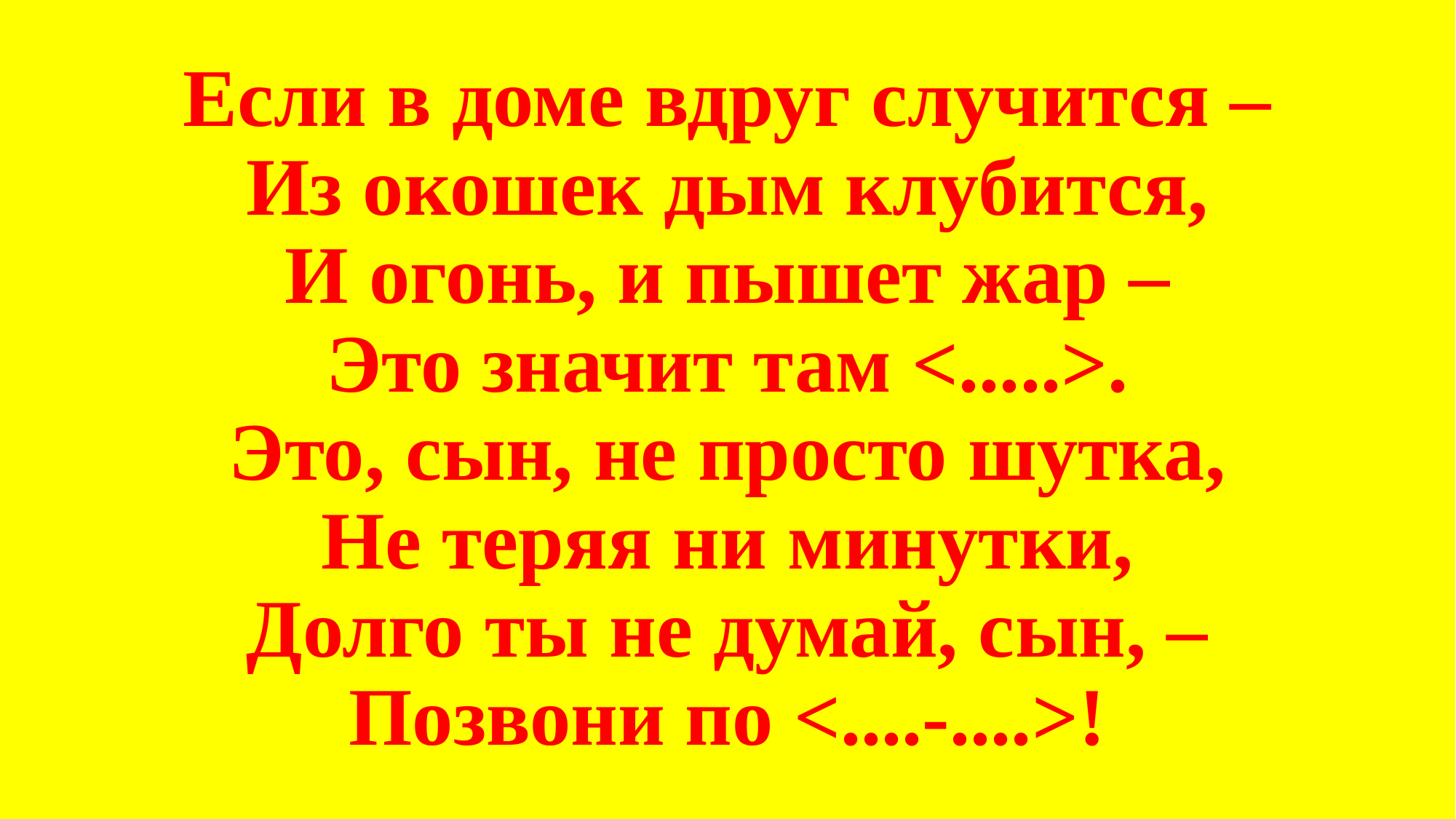

# Если в доме вдруг случится – Из окошек дым клубится, И огонь, и пышет жар – Это значит там <.....>. Это, сын, не просто шутка, Не теряя ни минутки, Долго ты не думай, сын, – Позвони по <....-....>!